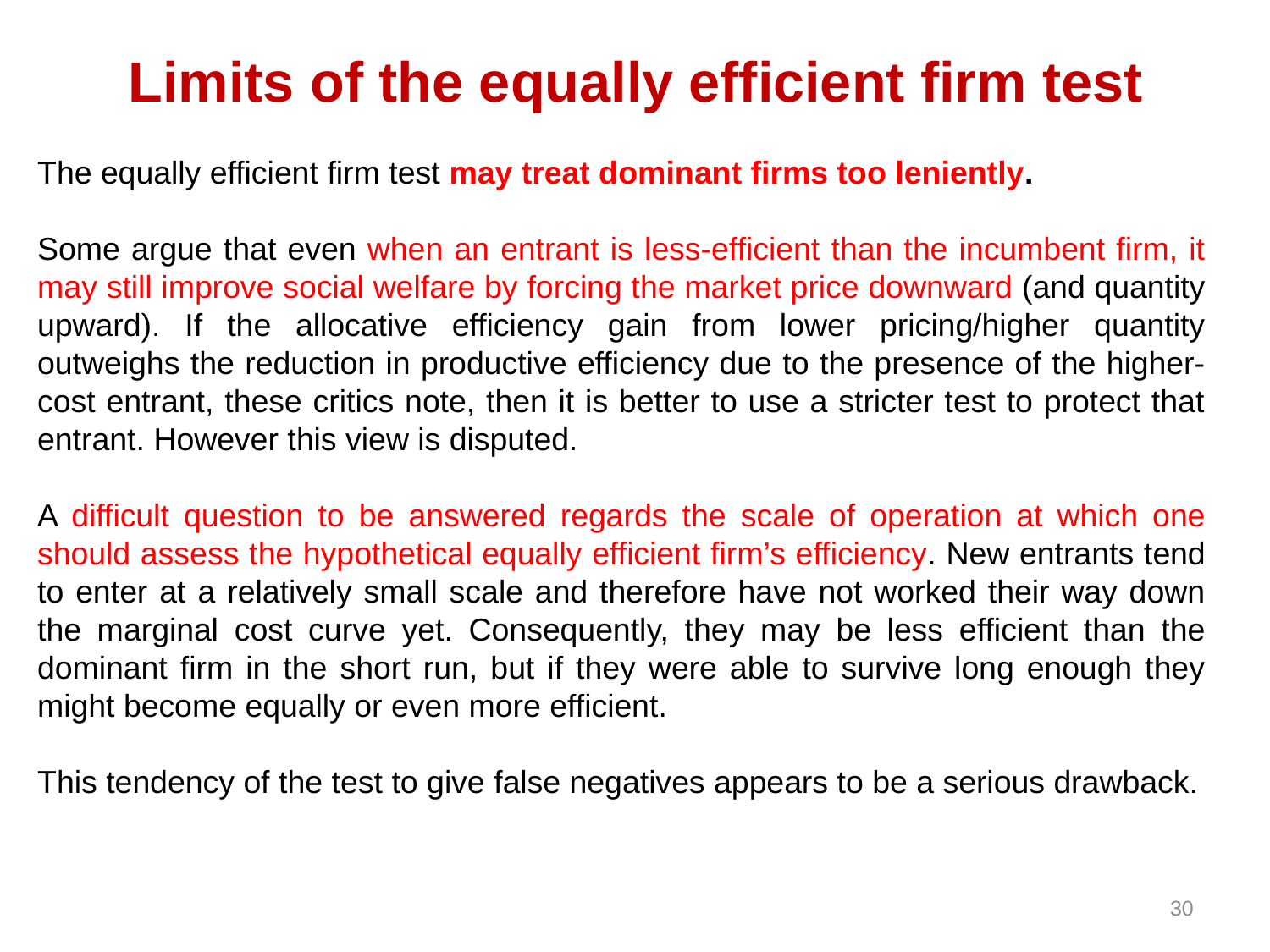

# Limits of the equally efficient firm test
The equally efficient firm test may treat dominant firms too leniently.

Some argue that even when an entrant is less-efficient than the incumbent firm, it may still improve social welfare by forcing the market price downward (and quantity upward). If the allocative efficiency gain from lower pricing/higher quantity outweighs the reduction in productive efficiency due to the presence of the higher-cost entrant, these critics note, then it is better to use a stricter test to protect that entrant. However this view is disputed.

A difficult question to be answered regards the scale of operation at which one should assess the hypothetical equally efficient firm’s efficiency. New entrants tend to enter at a relatively small scale and therefore have not worked their way down the marginal cost curve yet. Consequently, they may be less efficient than the dominant firm in the short run, but if they were able to survive long enough they might become equally or even more efficient.

This tendency of the test to give false negatives appears to be a serious drawback.

30